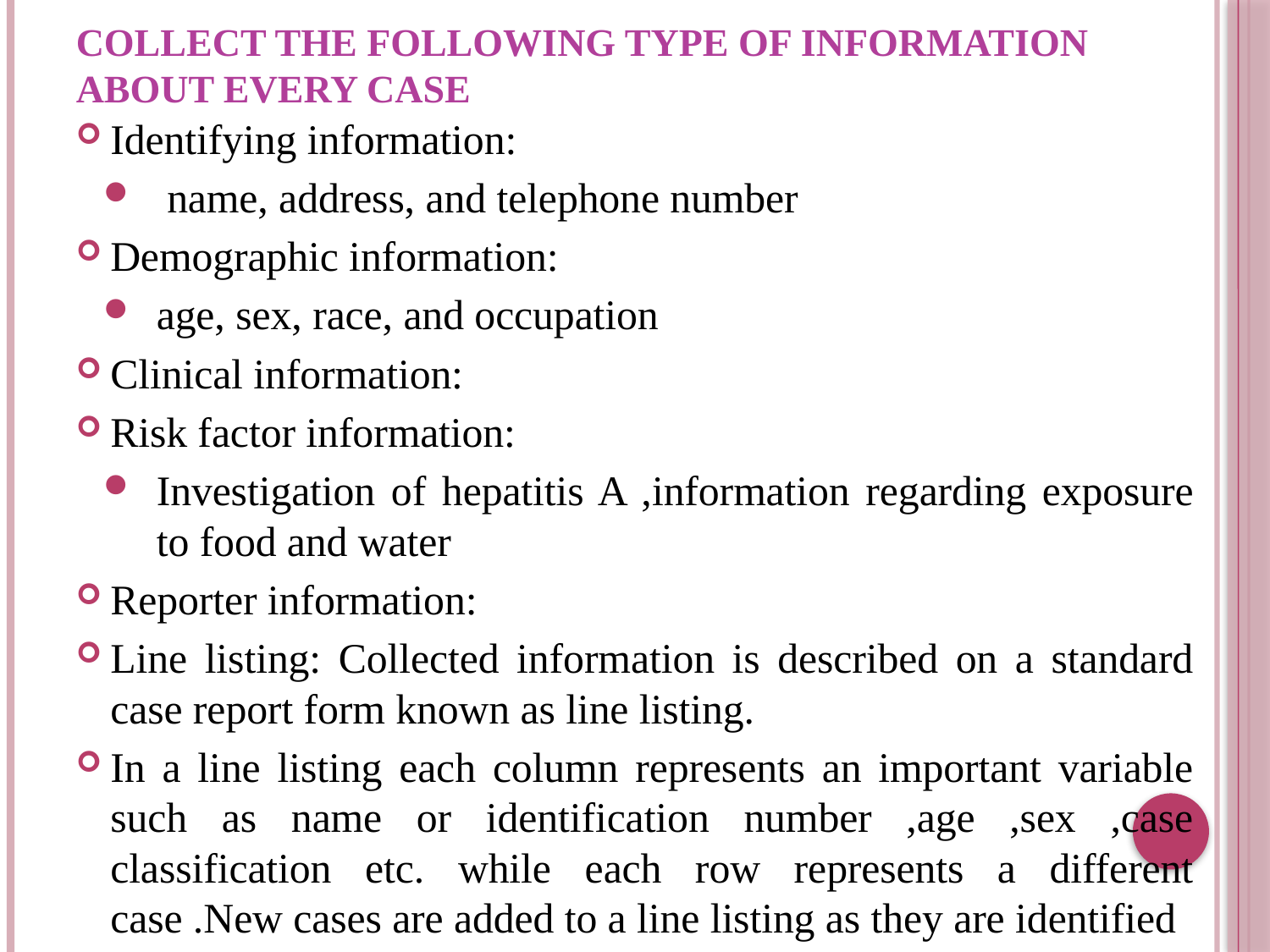

# Collect the following type of information about every case
Identifying information:
 name, address, and telephone number
Demographic information:
age, sex, race, and occupation
Clinical information:
Risk factor information:
Investigation of hepatitis A ,information regarding exposure to food and water
Reporter information:
Line listing: Collected information is described on a standard case report form known as line listing.
In a line listing each column represents an important variable such as name or identification number ,age ,sex ,case classification etc. while each row represents a different case .New cases are added to a line listing as they are identified